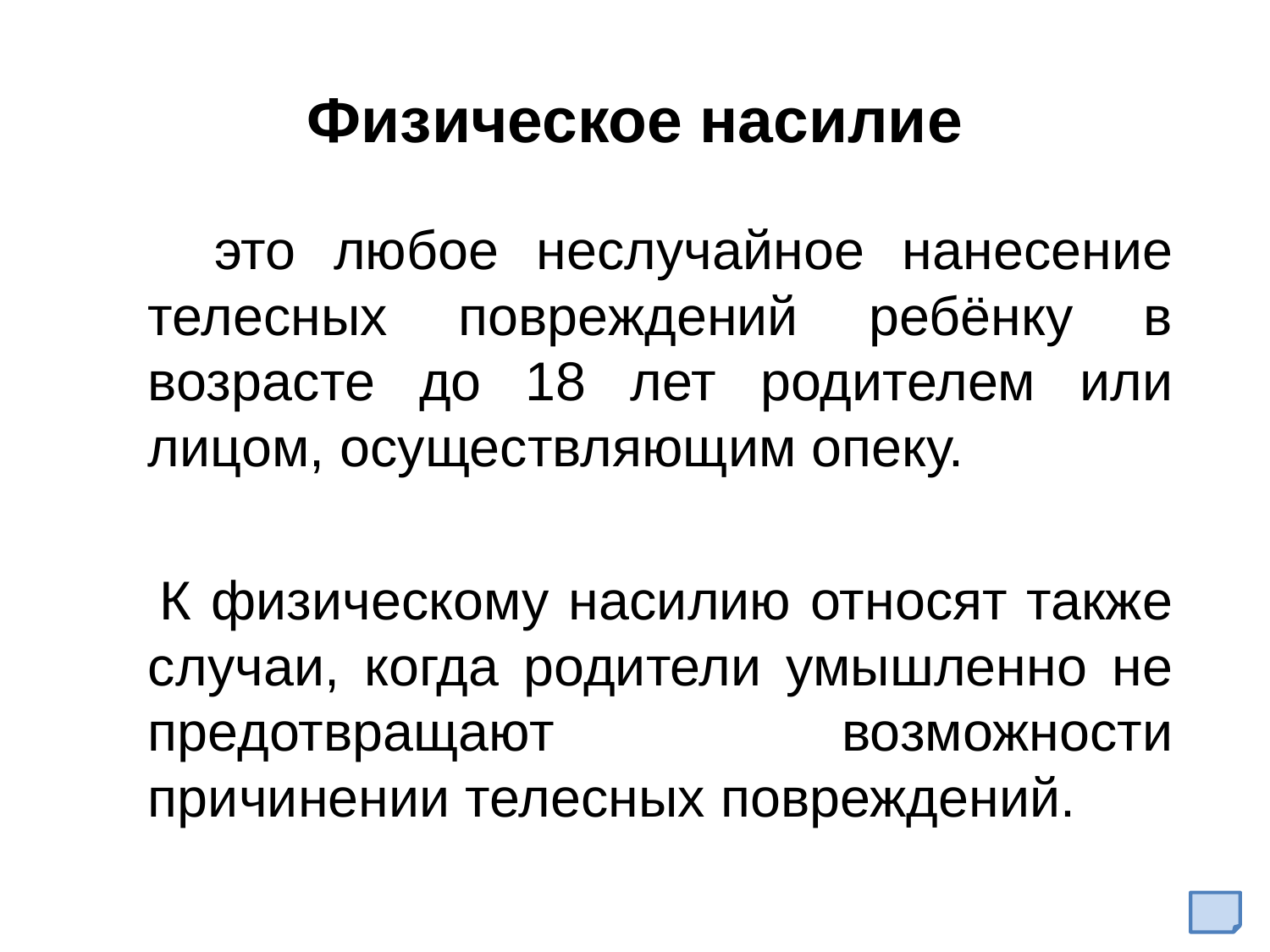

# Физическое насилие
   это любое неслучайное нанесение телесных повреждений ребёнку в возрасте до 18 лет родителем или лицом, осуществляющим опеку.

   К физическому насилию относят также случаи, когда родители умышленно не предотвращают возможности причинении телесных повреждений.